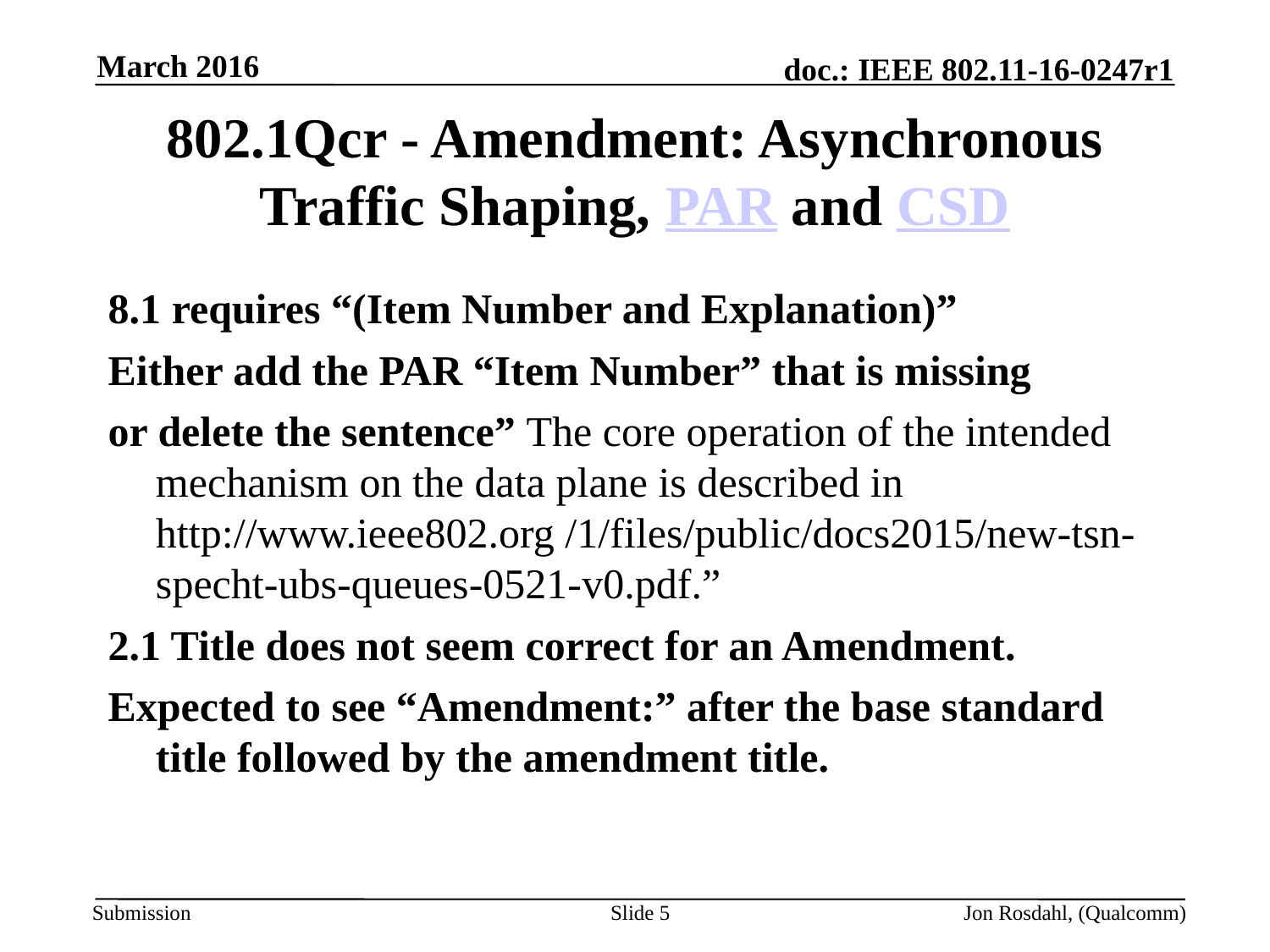

March 2016
# 802.1Qcr - Amendment: Asynchronous Traffic Shaping, PAR and CSD
8.1 requires “(Item Number and Explanation)”
Either add the PAR “Item Number” that is missing
or delete the sentence” The core operation of the intended mechanism on the data plane is described in http://www.ieee802.org /1/files/public/docs2015/new-tsn-specht-ubs-queues-0521-v0.pdf.”
2.1 Title does not seem correct for an Amendment.
Expected to see “Amendment:” after the base standard title followed by the amendment title.
Slide 5
Jon Rosdahl, (Qualcomm)